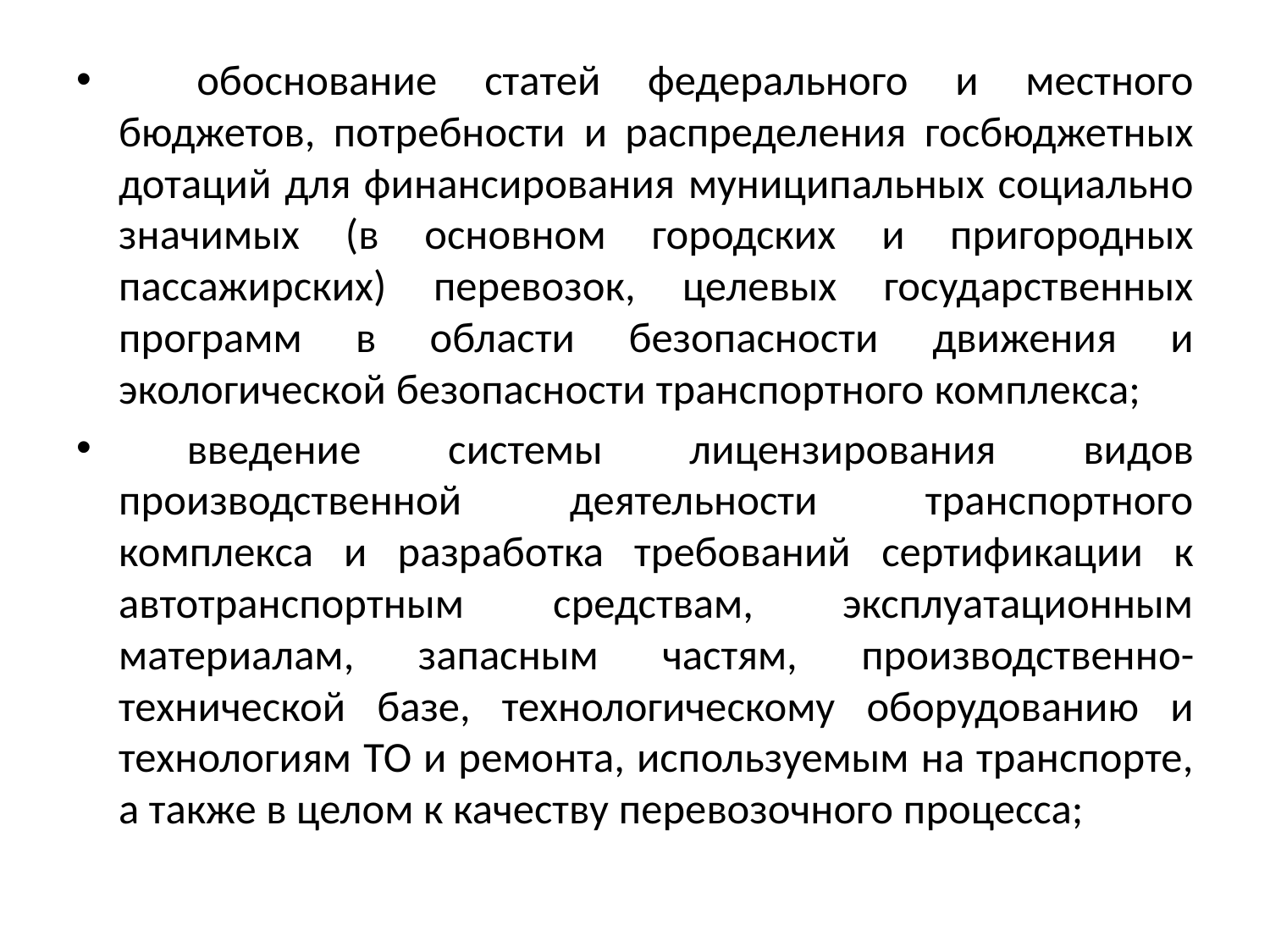

обоснование статей федерального и местного бюджетов, потребности и распределения госбюджетных дотаций для финансирования муниципальных социально значимых (в основном городских и пригородных пассажирских) перевозок, целевых государственных программ в области безопасности движения и экологической безопасности транспортного комплекса;
       введение системы лицензирования видов производственной деятельности транспортного комплекса и разработка требований сертификации к автотранспортным средствам, эксплуатационным материалам, запасным частям, производственно-технической базе, технологическому оборудованию и техно­логиям ТО и ремонта, используемым на транспорте, а также в целом к качеству перевозочного процесса;